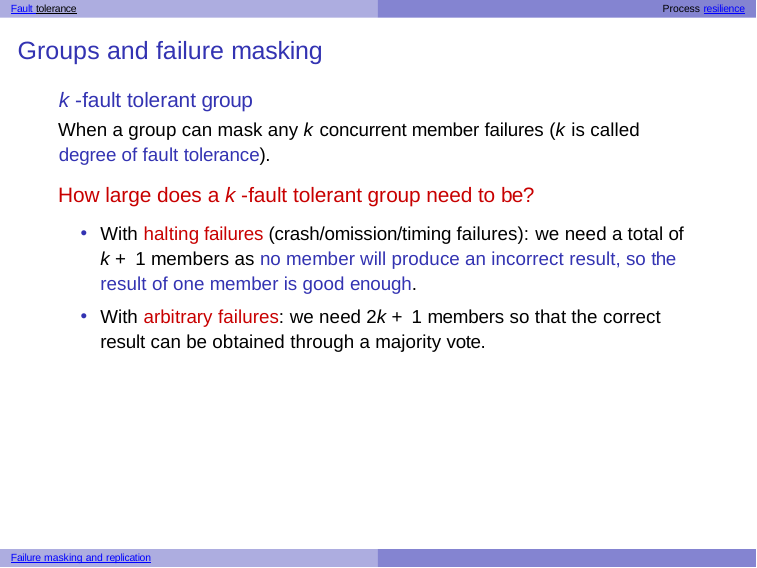

Fault tolerance	Process resilience
# Groups and failure masking
k -fault tolerant group
When a group can mask any k concurrent member failures (k is called degree of fault tolerance).
How large does a k -fault tolerant group need to be?
With halting failures (crash/omission/timing failures): we need a total of k + 1 members as no member will produce an incorrect result, so the result of one member is good enough.
With arbitrary failures: we need 2k + 1 members so that the correct result can be obtained through a majority vote.

Failure masking and replication